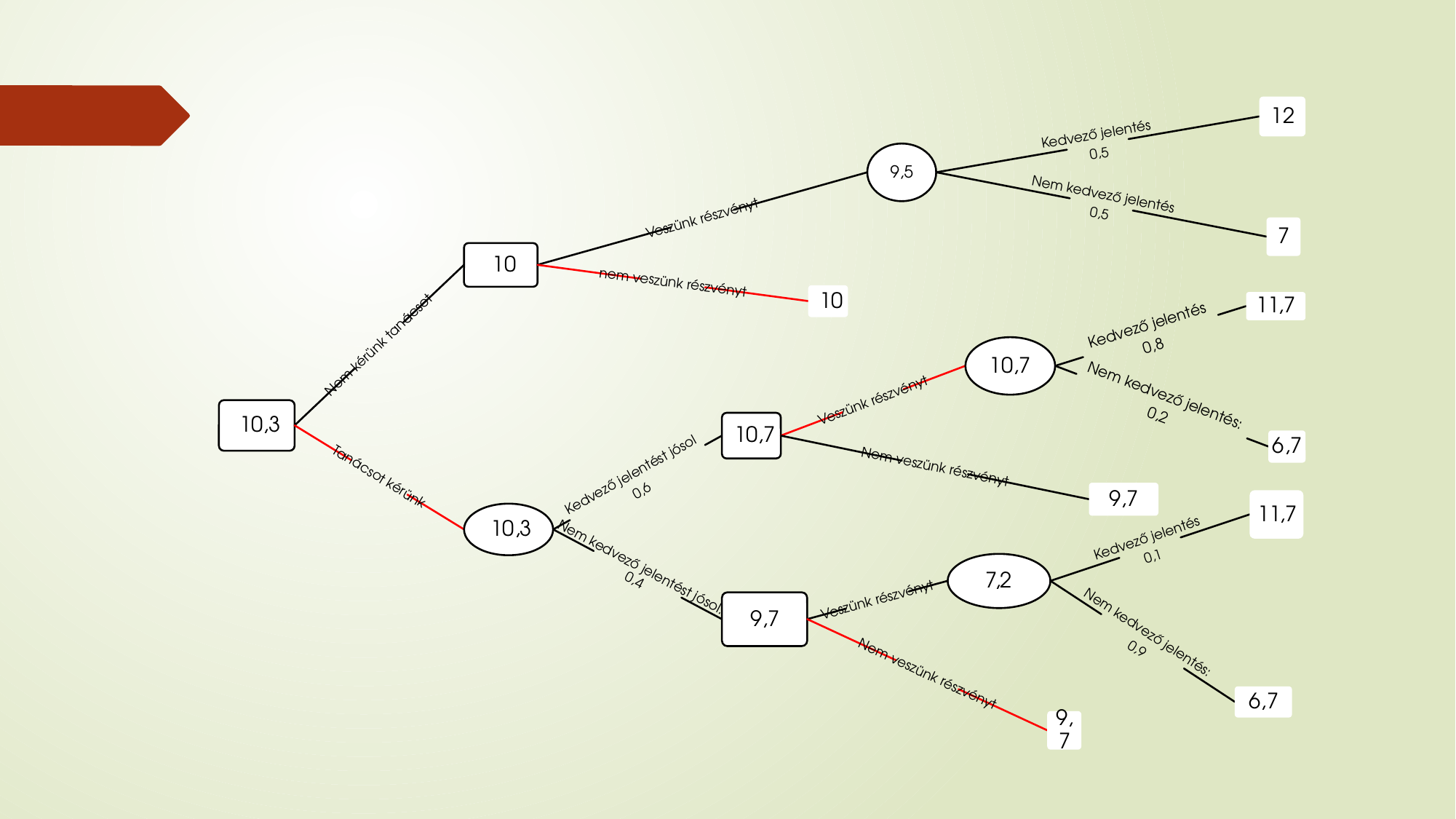

10,3
Nem kérünk tanácsot
 10
Veszünk részvényt
9,5
Kedvező jelentés
0,5
12
Nem kedvező jelentés
0,5
7
nem veszünk részvényt
 10
Tanácsot kérünk
 10,3
Kedvező jelentést jósol
0,6
 10,7
Veszünk részvényt
10,7
Kedvező jelentés
0,8
11,7
Nem kedvező jelentés:
0,2
6,7
Nem veszünk részvényt
9,7
Nem kedvező jelentést jósol: 0,4
9,7
Veszünk részvényt
7,2
Kedvező jelentés
0,1
11,7
Nem kedvező jelentés:
0,9
6,7
Nem veszünk részvényt
9,7